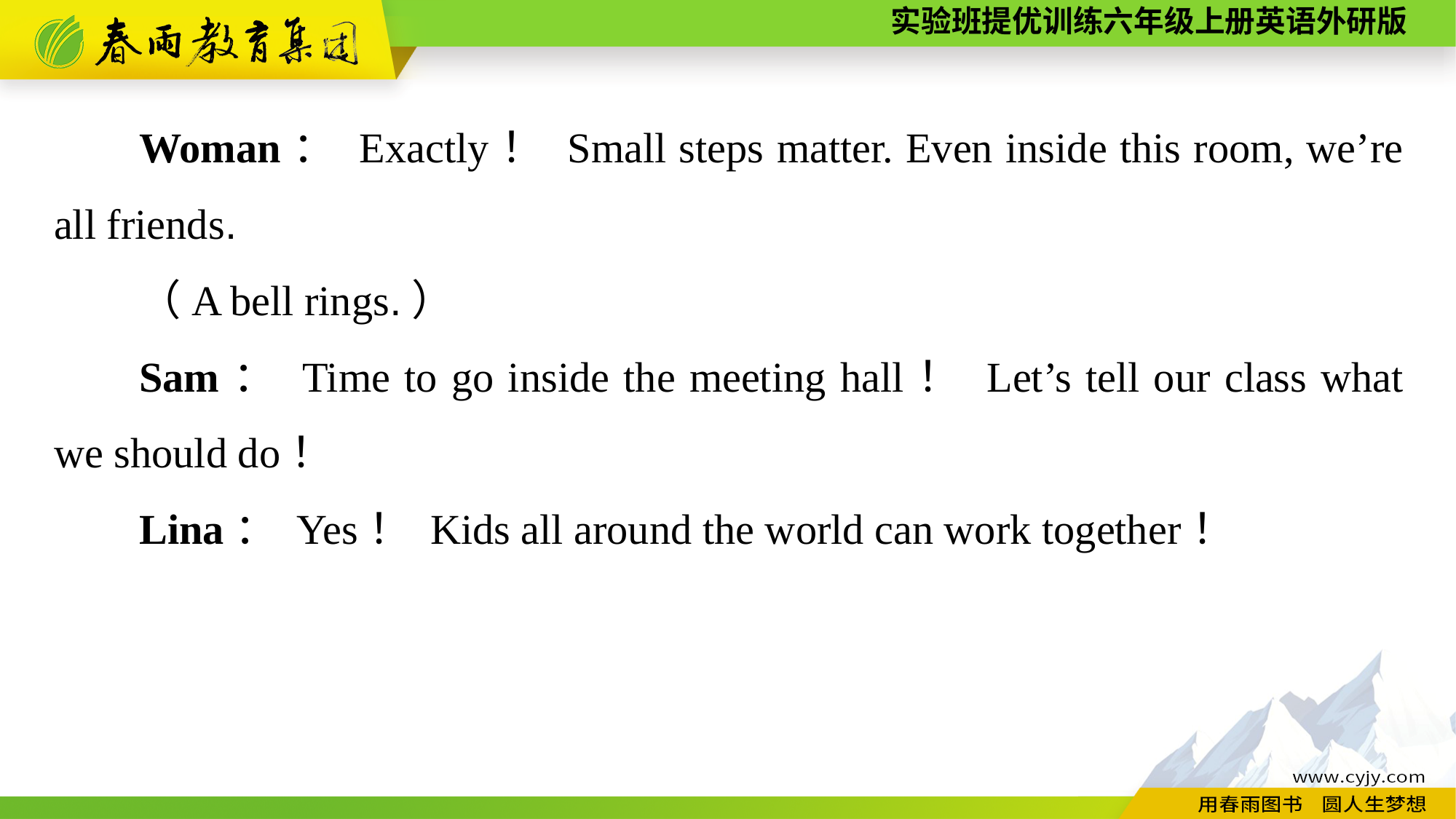

Woman： Exactly！ Small steps matter. Even inside this room, we’re all friends.
（A bell rings.）
Sam： Time to go inside the meeting hall！ Let’s tell our class what we should do！
Lina： Yes！ Kids all around the world can work together！